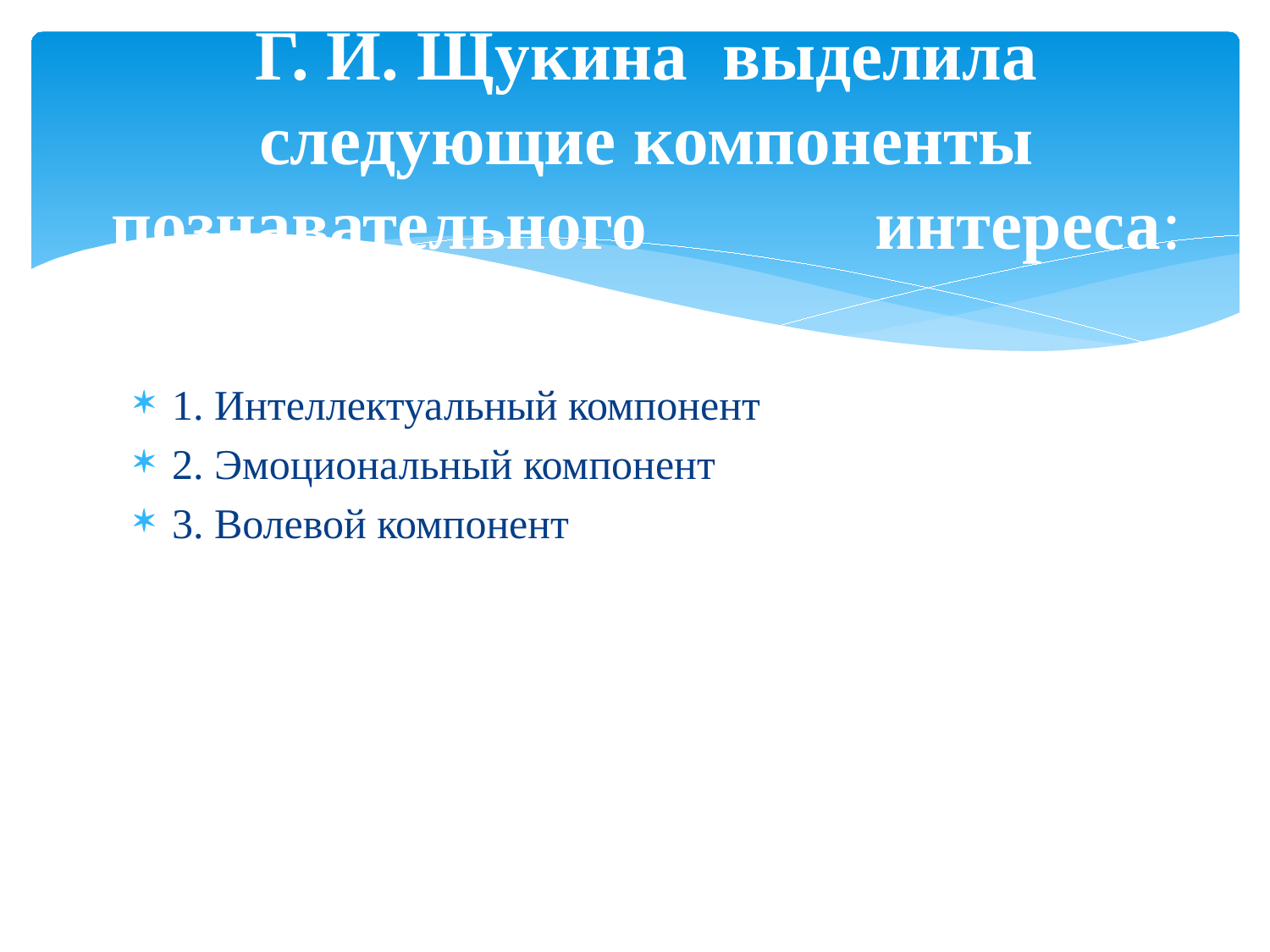

# Г. И. Щукина  выделила следующие компоненты познавательного             интереса:
1. Интеллектуальный компонент
2. Эмоциональный компонент
3. Волевой компонент